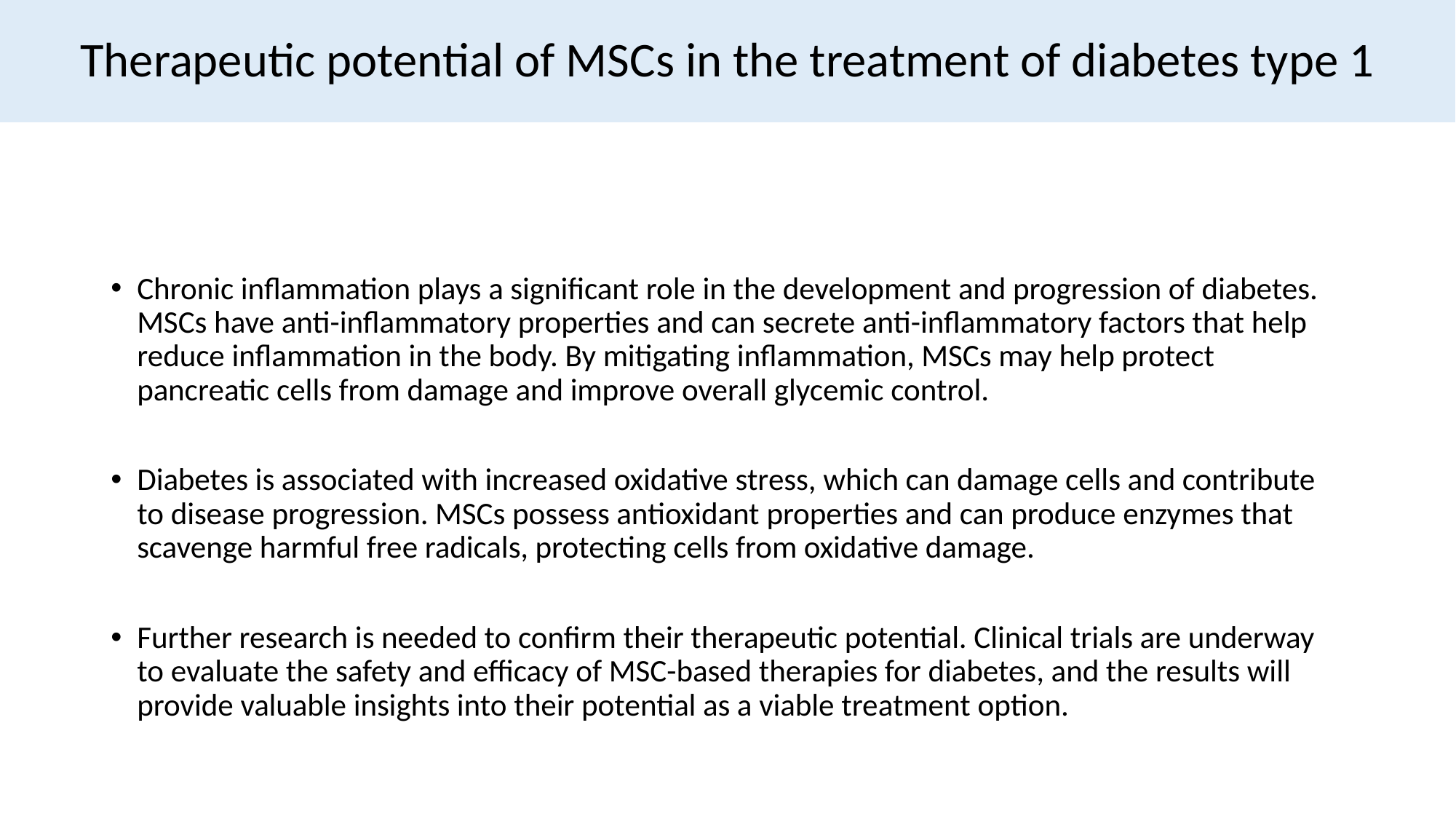

# Therapeutic potential of MSCs in the treatment of diabetes type 1

Chronic inflammation plays a significant role in the development and progression of diabetes. MSCs have anti-inflammatory properties and can secrete anti-inflammatory factors that help reduce inflammation in the body. By mitigating inflammation, MSCs may help protect pancreatic cells from damage and improve overall glycemic control.

Diabetes is associated with increased oxidative stress, which can damage cells and contribute to disease progression. MSCs possess antioxidant properties and can produce enzymes that scavenge harmful free radicals, protecting cells from oxidative damage.

Further research is needed to confirm their therapeutic potential. Clinical trials are underway to evaluate the safety and efficacy of MSC-based therapies for diabetes, and the results will provide valuable insights into their potential as a viable treatment option.